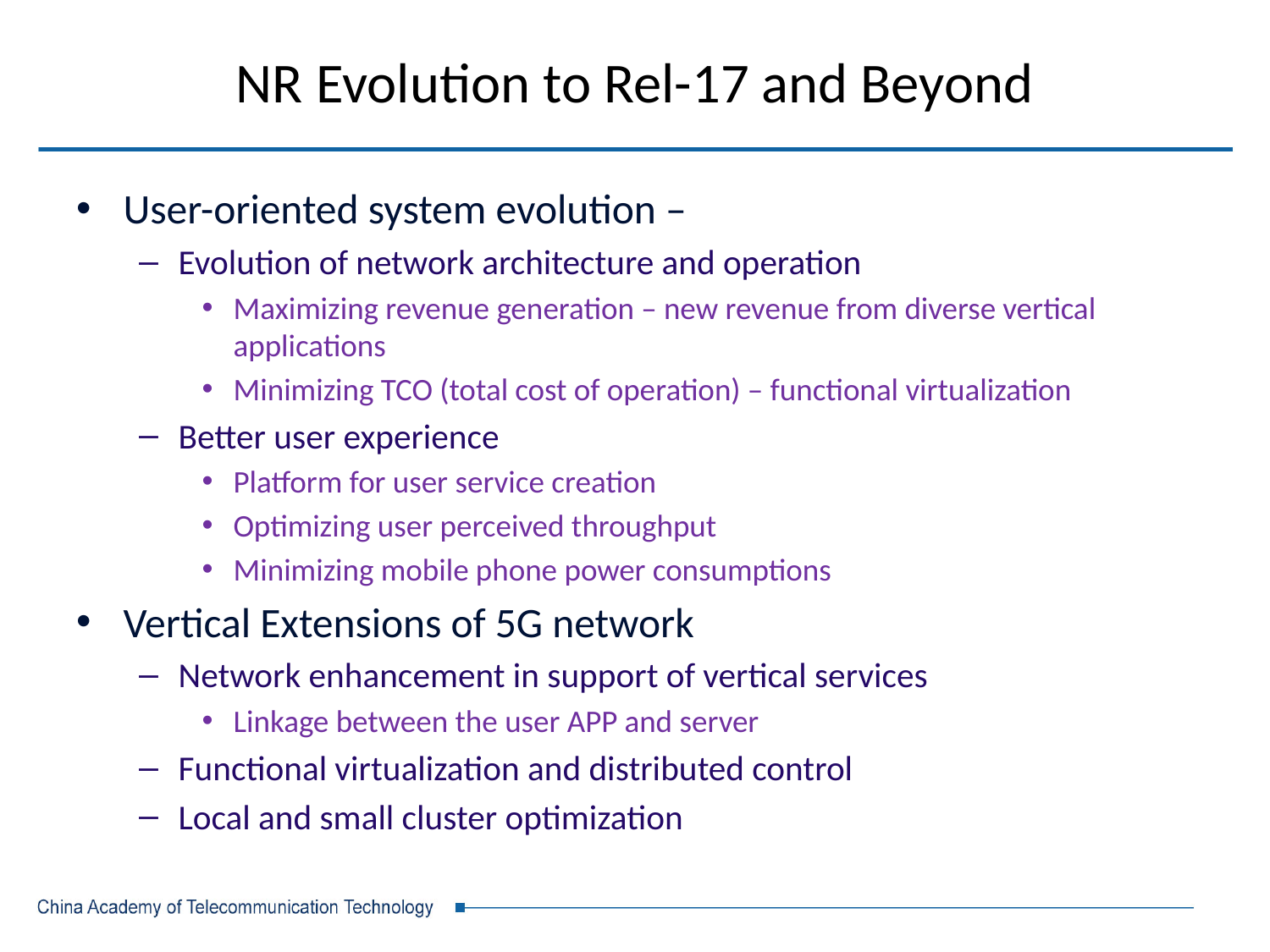

# NR Evolution to Rel-17 and Beyond
User-oriented system evolution –
Evolution of network architecture and operation
Maximizing revenue generation – new revenue from diverse vertical applications
Minimizing TCO (total cost of operation) – functional virtualization
Better user experience
Platform for user service creation
Optimizing user perceived throughput
Minimizing mobile phone power consumptions
Vertical Extensions of 5G network
Network enhancement in support of vertical services
Linkage between the user APP and server
Functional virtualization and distributed control
Local and small cluster optimization